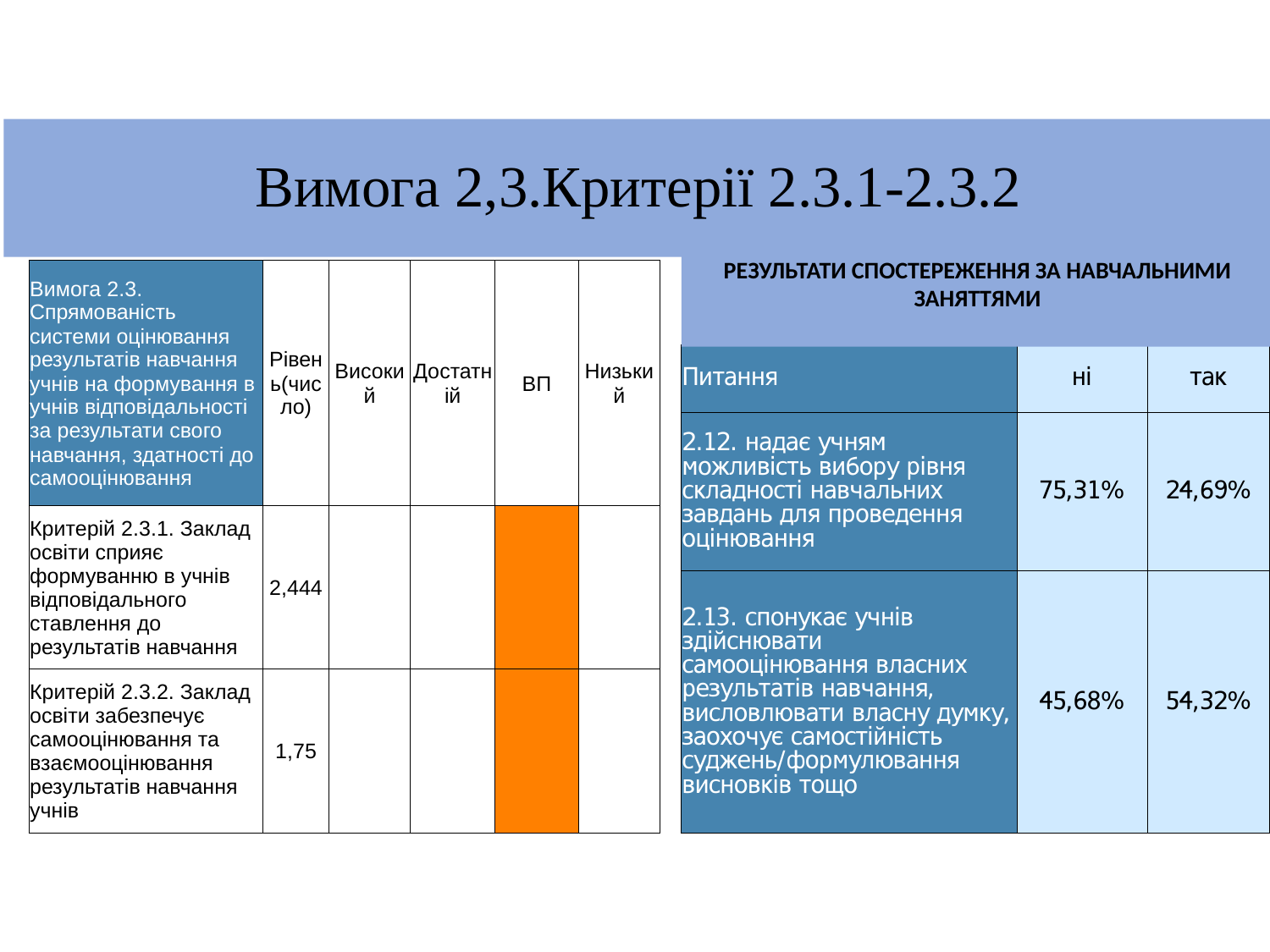

# Вимога 2,3.Критерії 2.3.1-2.3.2
РЕЗУЛЬТАТИ СПОСТЕРЕЖЕННЯ ЗА НАВЧАЛЬНИМИ ЗАНЯТТЯМИ
| Вимога 2.3. Спрямованість системи оцінювання результатів навчання учнів на формування в учнів відповідальності за результати свого навчання, здатності до самооцінювання | Рівень(число) | Високий | Достатній | ВП | Низький |
| --- | --- | --- | --- | --- | --- |
| Критерій 2.3.1. Заклад освіти сприяє формуванню в учнів відповідального ставлення до результатів навчання | 2,444 |  |  |  |  |
| Критерій 2.3.2. Заклад освіти забезпечує самооцінювання та взаємооцінювання результатів навчання учнів | 1,75 |  |  |  |  |
| Питання | ні | так |
| --- | --- | --- |
| 2.12. надає учням можливість вибору рівня складності навчальних завдань для проведення оцінювання | 75,31% | 24,69% |
| 2.13. спонукає учнів здійснювати самооцінювання власних результатів навчання, висловлювати власну думку, заохочує самостійність суджень/формулювання висновків тощо | 45,68% | 54,32% |